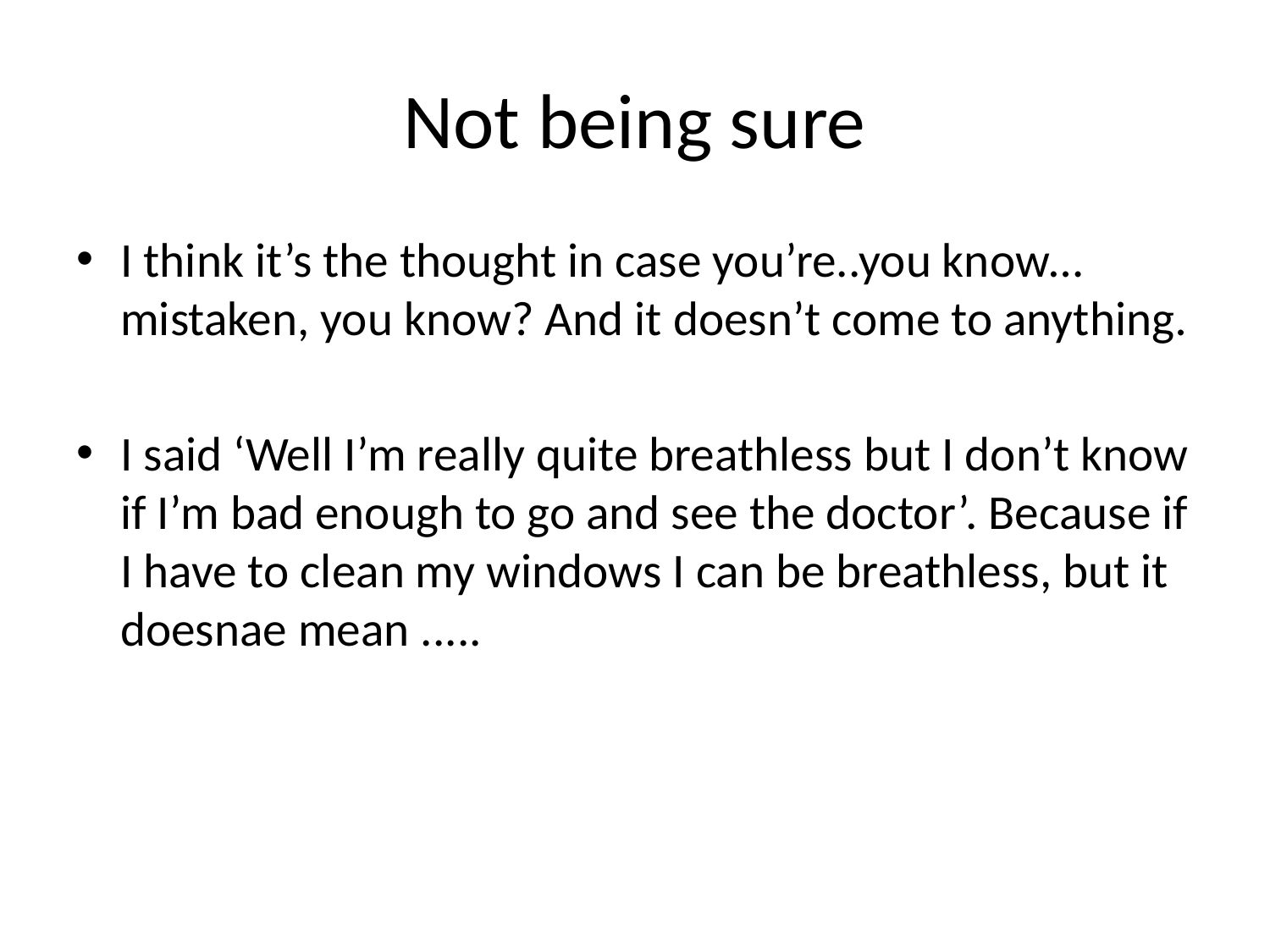

# Not being sure
I think it’s the thought in case you’re..you know… mistaken, you know? And it doesn’t come to anything.

I said ‘Well I’m really quite breathless but I don’t know if I’m bad enough to go and see the doctor’. Because if I have to clean my windows I can be breathless, but it doesnae mean .....